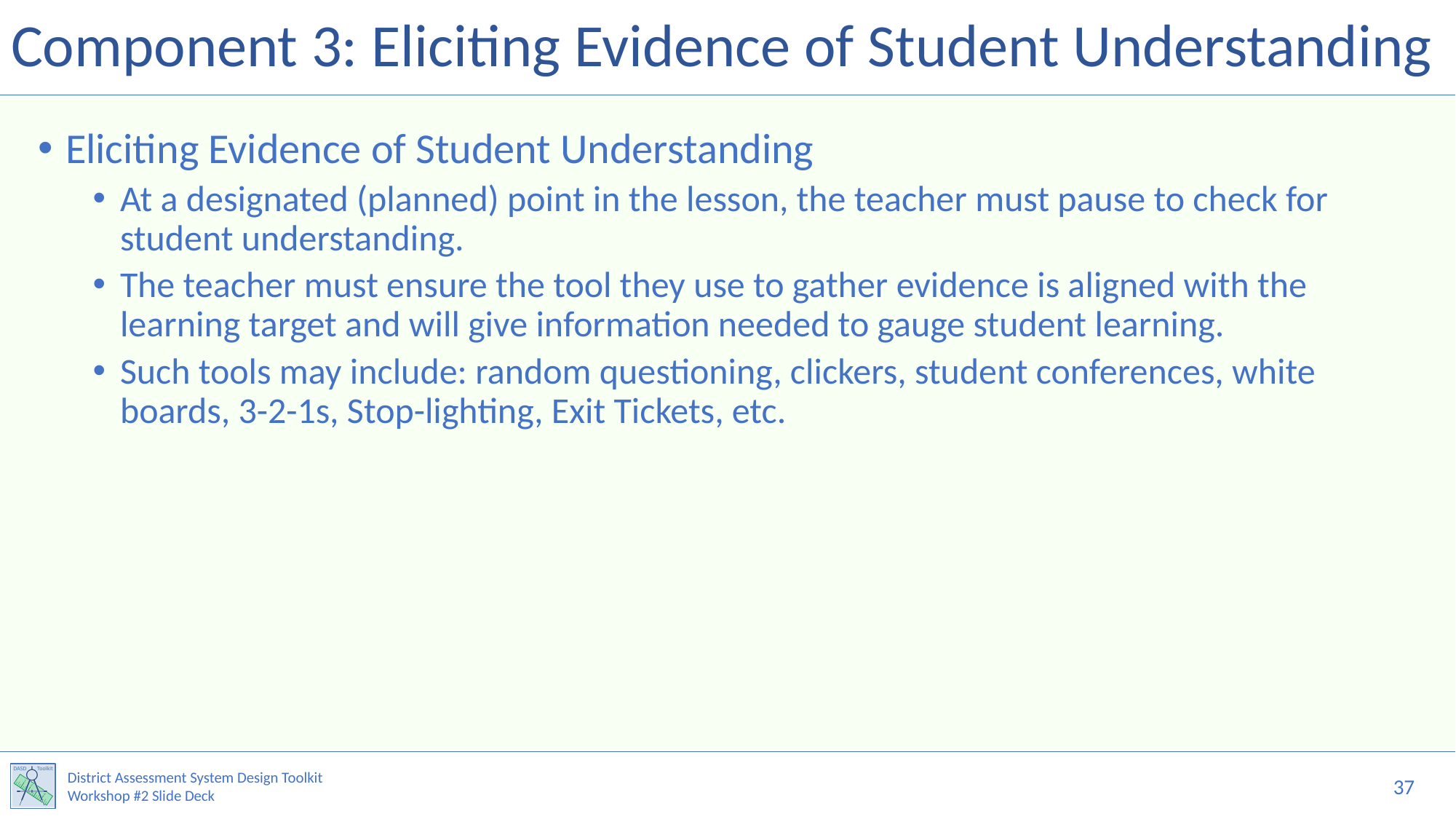

# Component 3: Eliciting Evidence of Student Understanding
Eliciting Evidence of Student Understanding
At a designated (planned) point in the lesson, the teacher must pause to check for student understanding.
The teacher must ensure the tool they use to gather evidence is aligned with the learning target and will give information needed to gauge student learning.
Such tools may include: random questioning, clickers, student conferences, white boards, 3-2-1s, Stop-lighting, Exit Tickets, etc.